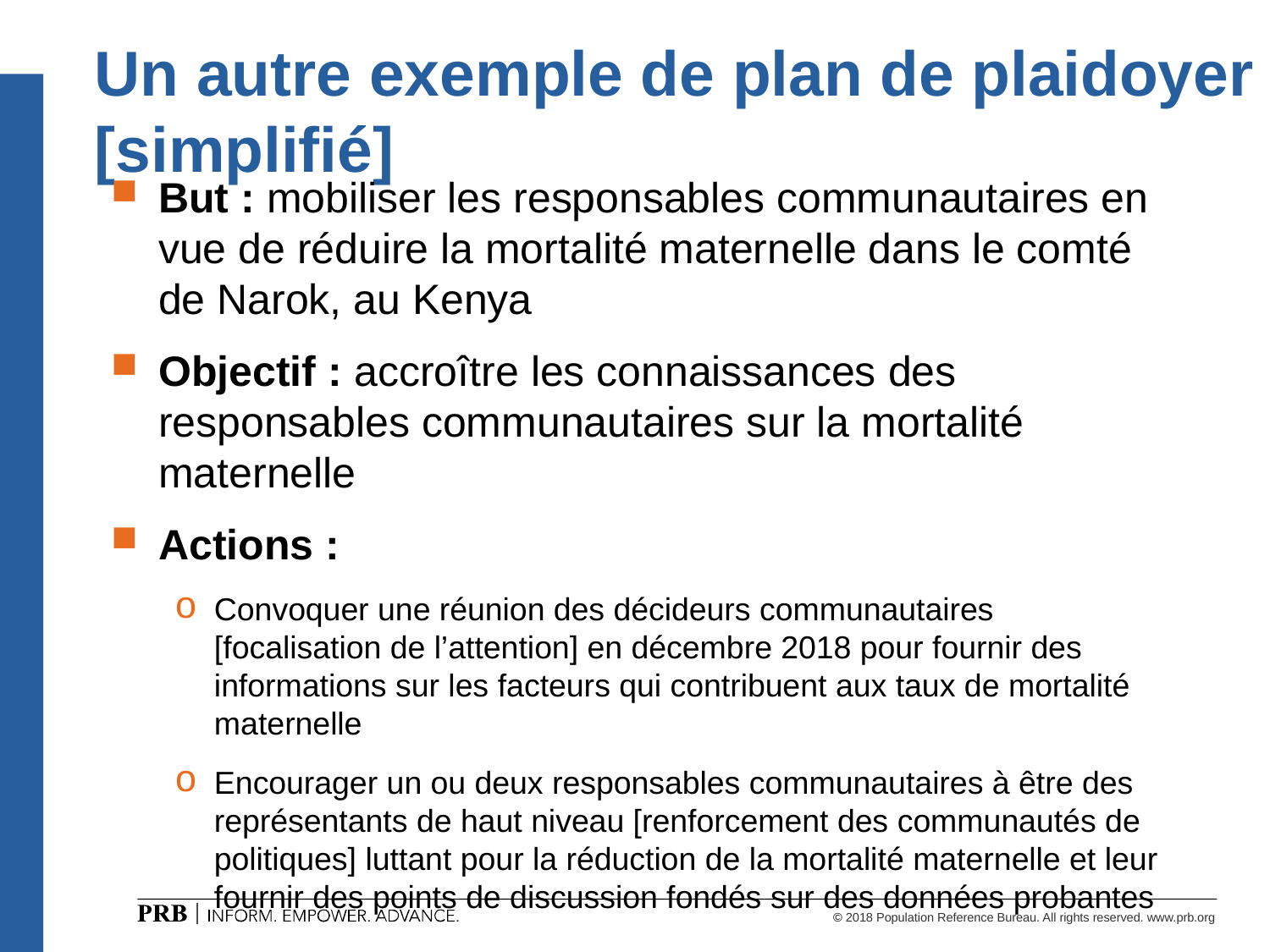

# Un autre exemple de plan de plaidoyer [simplifié]
But : mobiliser les responsables communautaires en vue de réduire la mortalité maternelle dans le comté de Narok, au Kenya
Objectif : accroître les connaissances des responsables communautaires sur la mortalité maternelle
Actions :
Convoquer une réunion des décideurs communautaires [focalisation de l’attention] en décembre 2018 pour fournir des informations sur les facteurs qui contribuent aux taux de mortalité maternelle
Encourager un ou deux responsables communautaires à être des représentants de haut niveau [renforcement des communautés de politiques] luttant pour la réduction de la mortalité maternelle et leur fournir des points de discussion fondés sur des données probantes